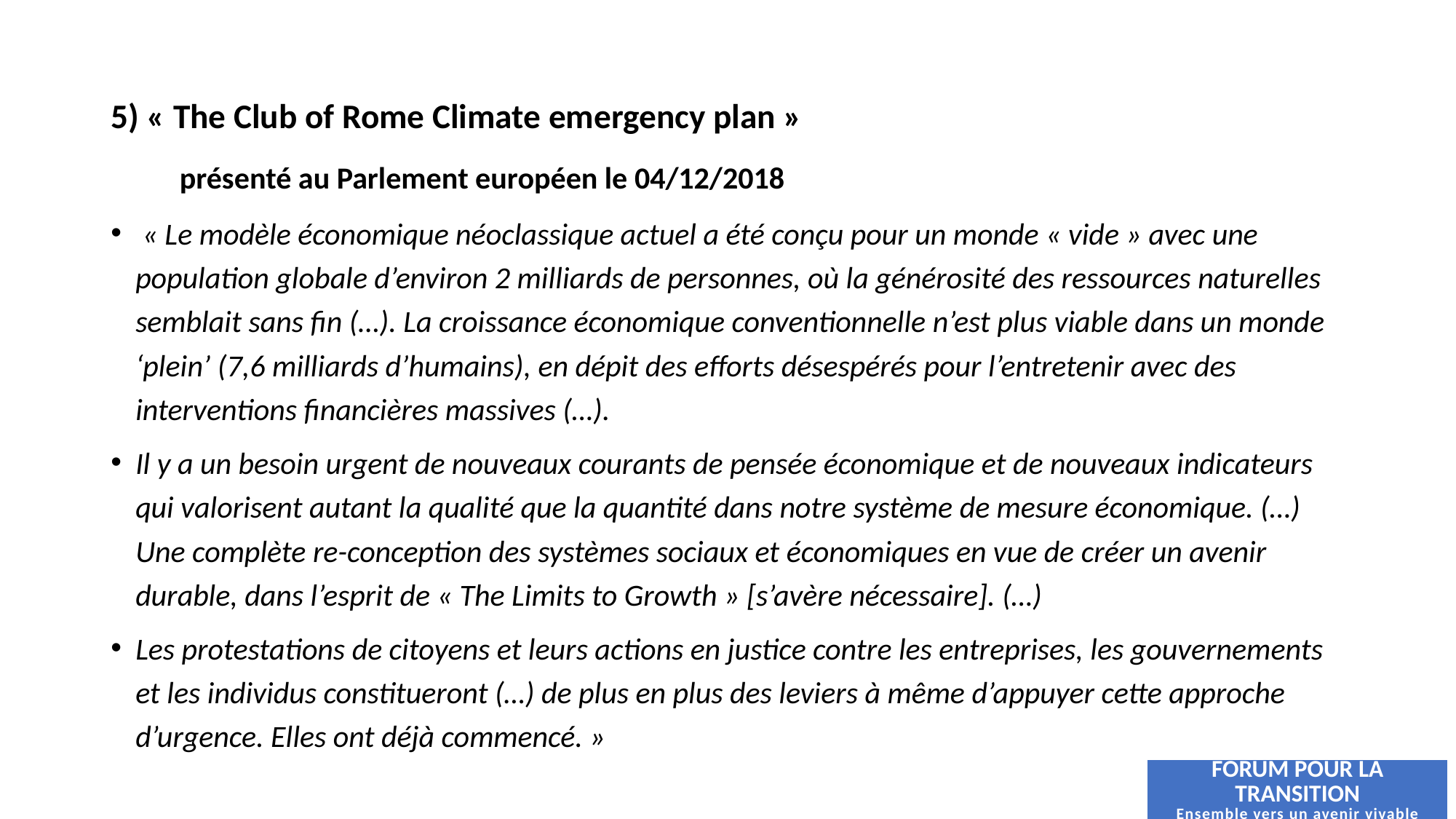

5) « The Club of Rome Climate emergency plan »
	présenté au Parlement européen le 04/12/2018
 « Le modèle économique néoclassique actuel a été conçu pour un monde « vide » avec une population globale d’environ 2 milliards de personnes, où la générosité des ressources naturelles semblait sans fin (…). La croissance économique conventionnelle n’est plus viable dans un monde ‘plein’ (7,6 milliards d’humains), en dépit des efforts désespérés pour l’entretenir avec des interventions financières massives (…).
Il y a un besoin urgent de nouveaux courants de pensée économique et de nouveaux indicateurs qui valorisent autant la qualité que la quantité dans notre système de mesure économique. (…) Une complète re-conception des systèmes sociaux et économiques en vue de créer un avenir durable, dans l’esprit de « The Limits to Growth » [s’avère nécessaire]. (…)
Les protestations de citoyens et leurs actions en justice contre les entreprises, les gouvernements et les individus constitueront (…) de plus en plus des leviers à même d’appuyer cette approche d’urgence. Elles ont déjà commencé. »